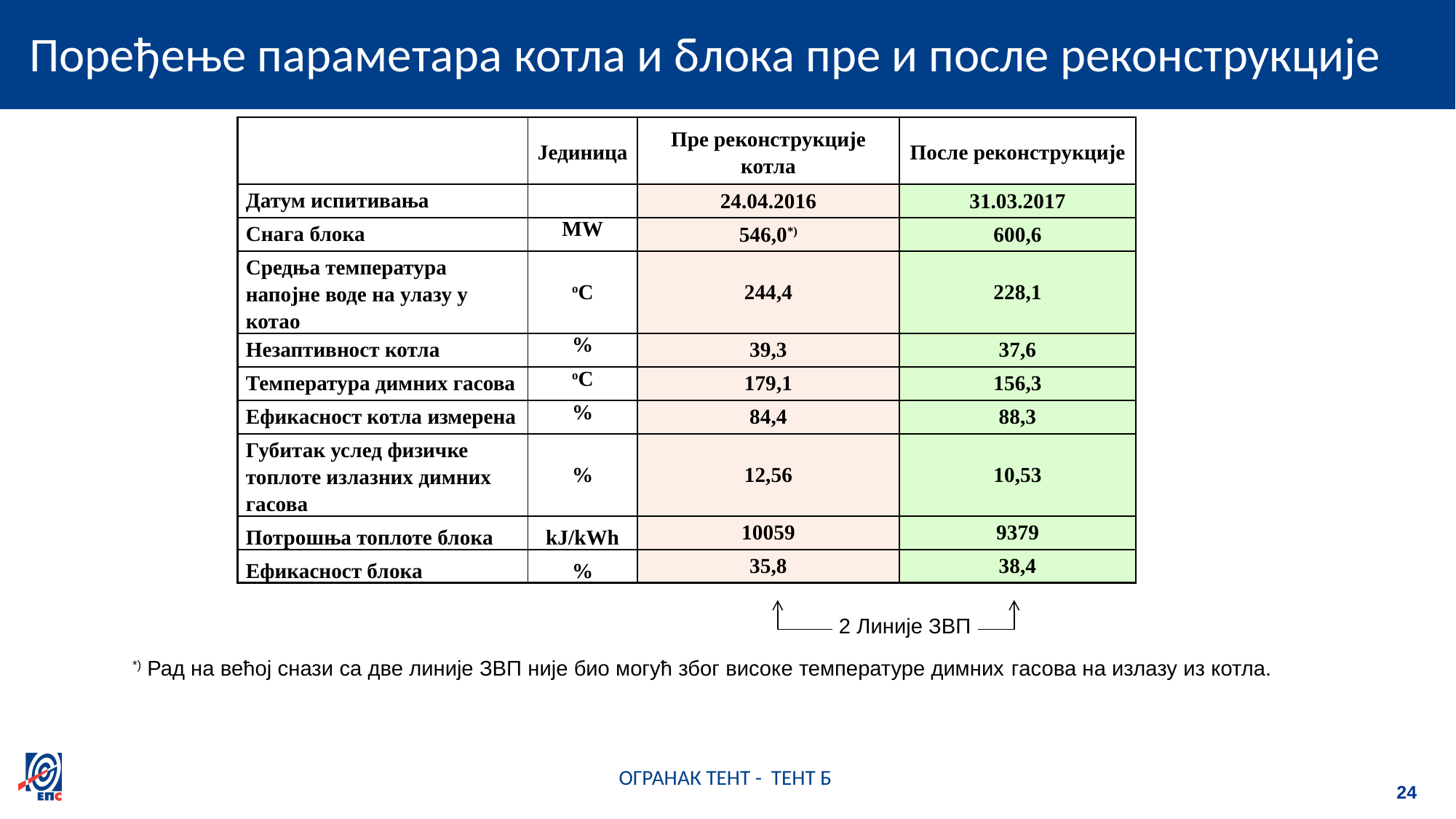

# Поређење параметара котла и блока пре и после реконструкције
|  | Јединица | Пре реконструкције котла | После реконструкције |
| --- | --- | --- | --- |
| Датум испитивања |  | 24.04.2016 | 31.03.2017 |
| Снага блока | MW | 546,0\*) | 600,6 |
| Средња температура напојне воде на улазу у котао | oC | 244,4 | 228,1 |
| Незаптивност котла | % | 39,3 | 37,6 |
| Температура димних гасова | oC | 179,1 | 156,3 |
| Ефикасност котла измерена | % | 84,4 | 88,3 |
| Губитак услед физичке топлоте излазних димних гасова | % | 12,56 | 10,53 |
| Потрошња топлоте блока | kJ/kWh | 10059 | 9379 |
| Ефикасност блока | % | 35,8 | 38,4 |
2 Линије ЗВП
*) Рад на већој снази са две линије ЗВП није био могућ због високе температуре димних гасова на излазу из котла.

ОГРАНАК ТЕНТ -  ТЕНТ Б